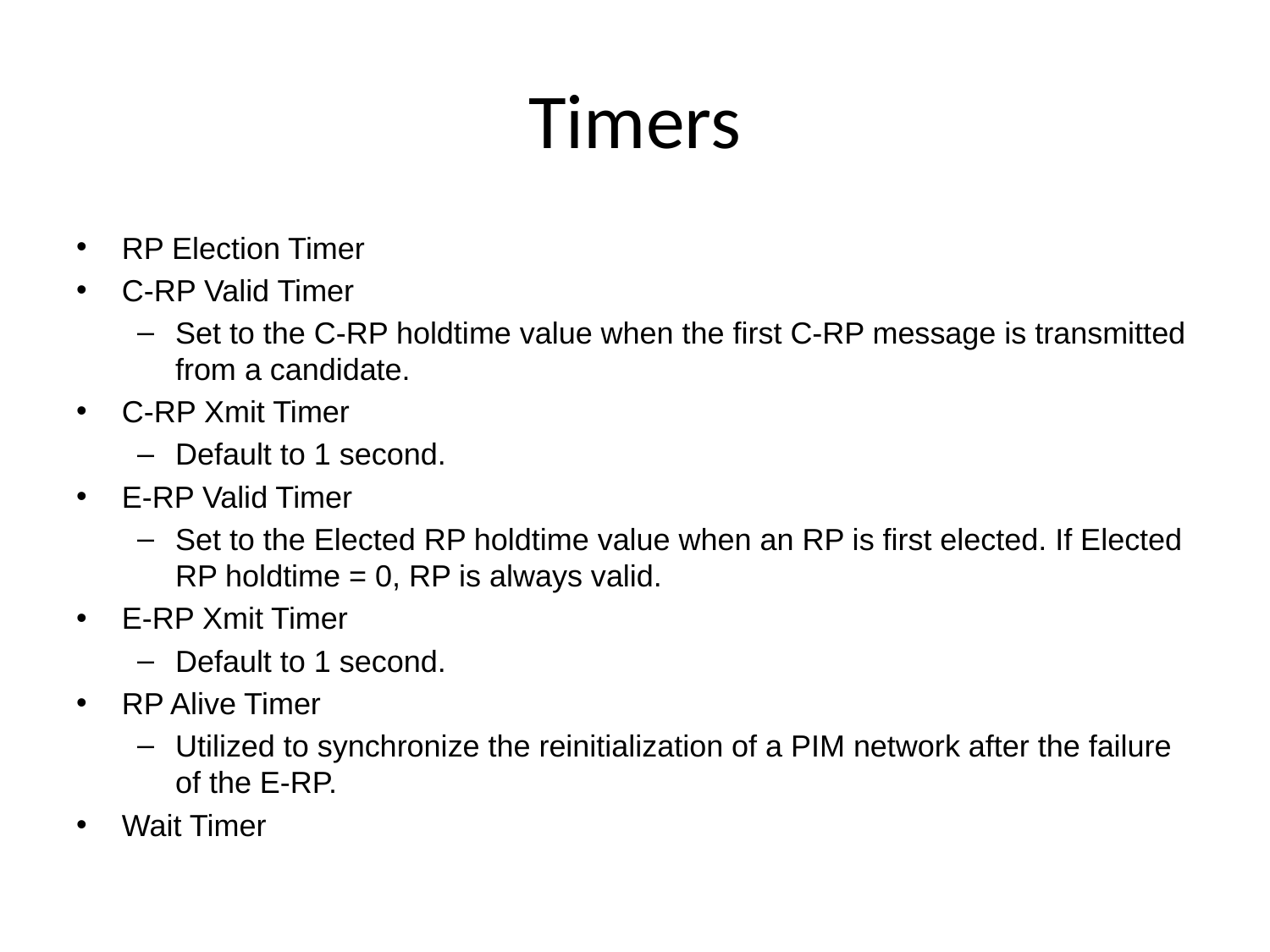

# Timers
RP Election Timer
C-RP Valid Timer
Set to the C-RP holdtime value when the first C-RP message is transmitted from a candidate.
C-RP Xmit Timer
Default to 1 second.
E-RP Valid Timer
Set to the Elected RP holdtime value when an RP is first elected. If Elected RP holdtime = 0, RP is always valid.
E-RP Xmit Timer
Default to 1 second.
RP Alive Timer
Utilized to synchronize the reinitialization of a PIM network after the failure of the E-RP.
Wait Timer